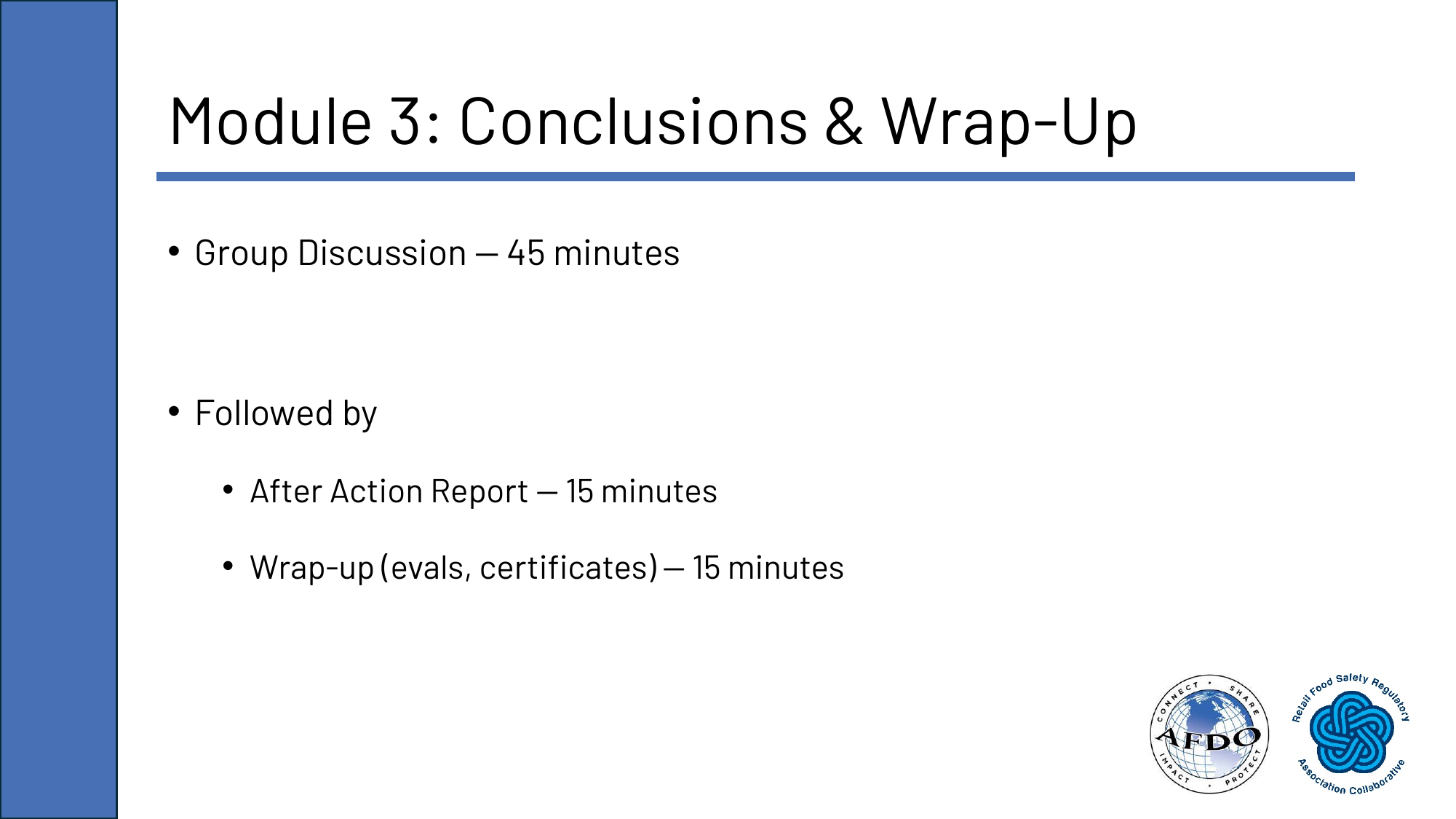

# Module 3: Conclusions & Wrap-Up
Group Discussion — 45 minutes

Followed by
After Action Report — 15 minutes
Wrap-up (evals, certificates) — 15 minutes